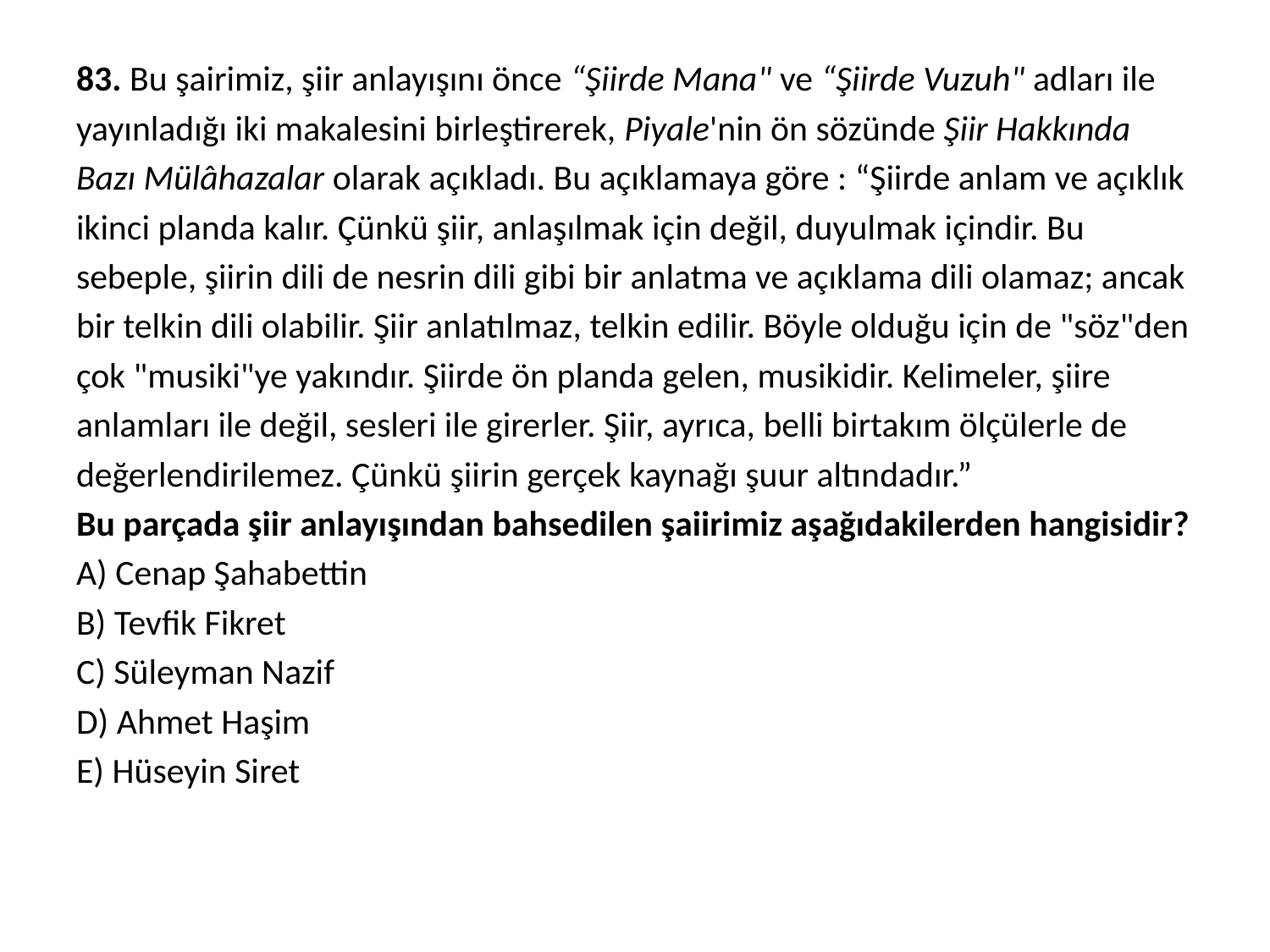

83. Bu şairimiz, şiir anlayışını önce “Şiirde Mana" ve “Şiirde Vuzuh" adları ile
yayınladığı iki makalesini birleştirerek, Piyale'nin ön sözünde Şiir Hakkında
Bazı Mülâhazalar olarak açıkladı. Bu açıklamaya göre : “Şiirde anlam ve açıklık
ikinci planda kalır. Çünkü şiir, anlaşılmak için değil, duyulmak içindir. Bu
sebeple, şiirin dili de nesrin dili gibi bir anlatma ve açıklama dili olamaz; ancak
bir telkin dili olabilir. Şiir anlatılmaz, telkin edilir. Böyle olduğu için de "söz"den
çok "musiki"ye yakındır. Şiirde ön planda gelen, musikidir. Kelimeler, şiire
anlamları ile değil, sesleri ile girerler. Şiir, ayrıca, belli birtakım ölçülerle de
değerlendirilemez. Çünkü şiirin gerçek kaynağı şuur altındadır.”
Bu parçada şiir anlayışından bahsedilen şaiirimiz aşağıdakilerden hangisidir?
A) Cenap Şahabettin
B) Tevfik Fikret
C) Süleyman Nazif
D) Ahmet Haşim
E) Hüseyin Siret